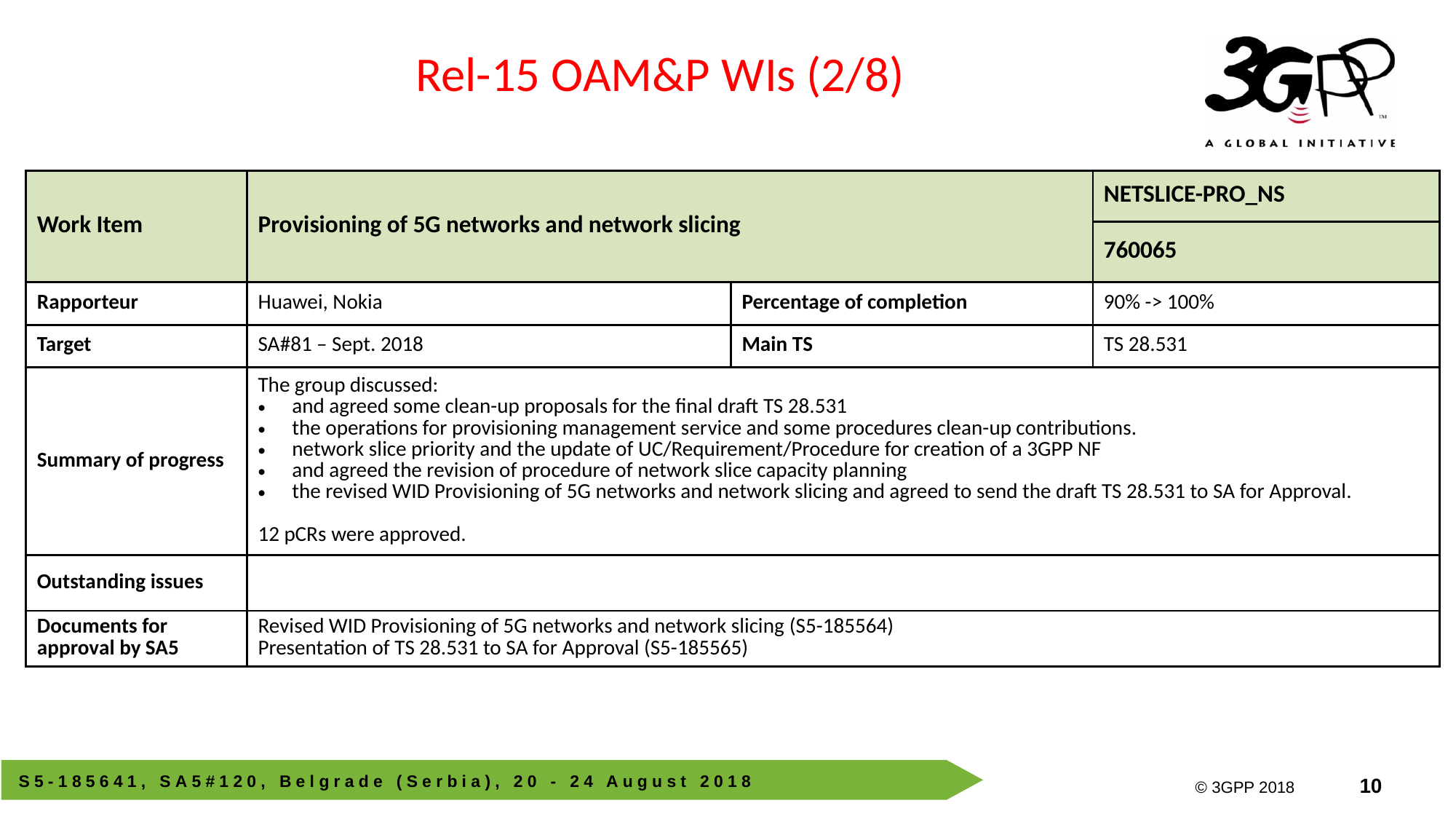

Rel-15 OAM&P WIs (2/8)
| Work Item | Provisioning of 5G networks and network slicing |  | NETSLICE-PRO\_NS |
| --- | --- | --- | --- |
|  |  |  | 760065 |
| Rapporteur | Huawei, Nokia | Percentage of completion | 90% -> 100% |
| Target | SA#81 – Sept. 2018 | Main TS | TS 28.531 |
| Summary of progress | The group discussed: and agreed some clean-up proposals for the final draft TS 28.531 the operations for provisioning management service and some procedures clean-up contributions. network slice priority and the update of UC/Requirement/Procedure for creation of a 3GPP NF and agreed the revision of procedure of network slice capacity planning the revised WID Provisioning of 5G networks and network slicing and agreed to send the draft TS 28.531 to SA for Approval. 12 pCRs were approved. |  |  |
| Outstanding issues |  |  |  |
| Documents for approval by SA5 | Revised WID Provisioning of 5G networks and network slicing (S5-185564) Presentation of TS 28.531 to SA for Approval (S5-185565) |  |  |